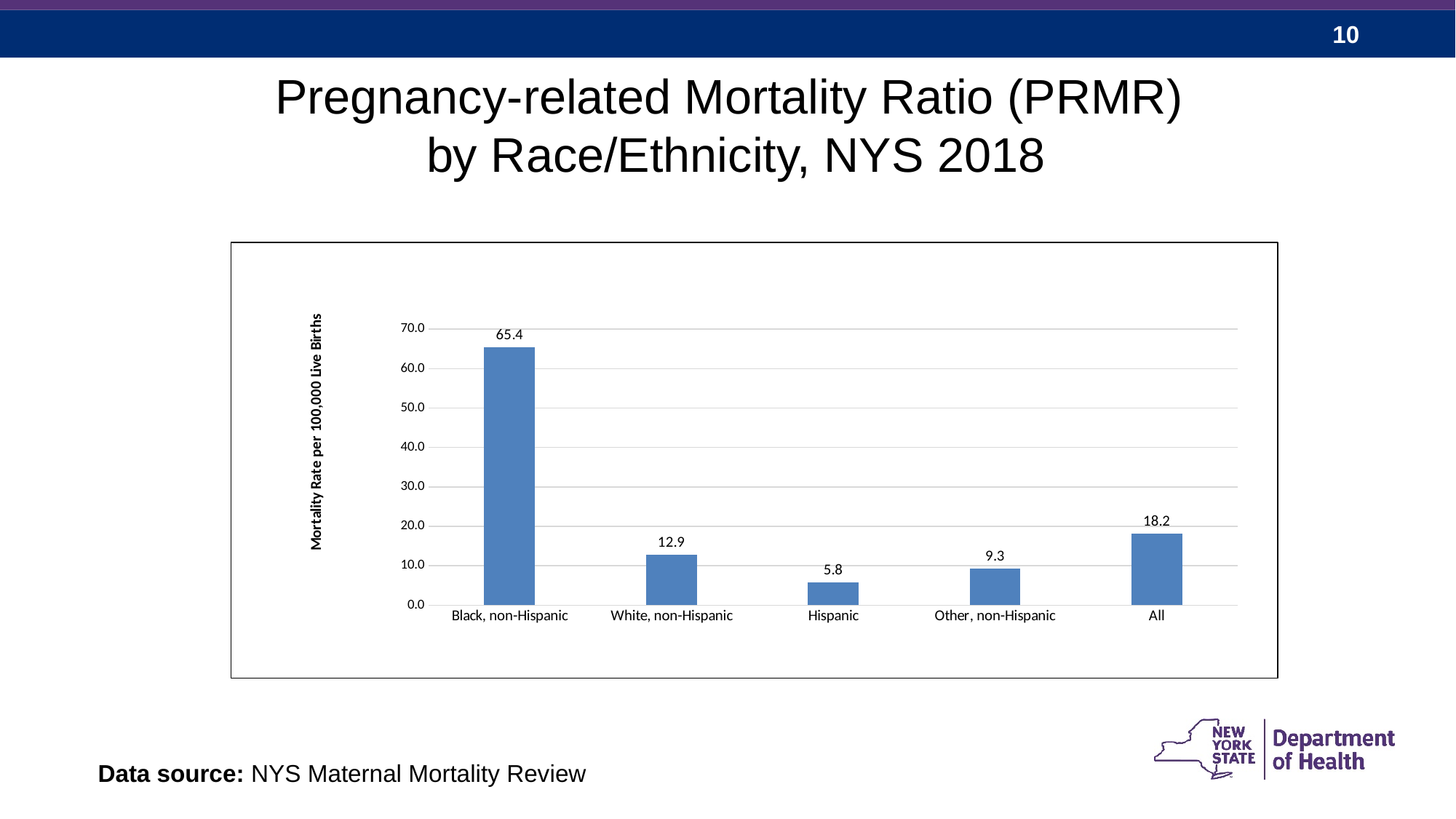

Pregnancy-related Mortality Ratio (PRMR)
 by Race/Ethnicity, NYS 2018

### Chart

| Category |
|---|

### Chart

| Category |  |
|---|---|
| Black, non-Hispanic | 65.44706578988375 |
| White, non-Hispanic | 12.889682729666527 |
| Hispanic | 5.7718947206402955 |
| Other, non-Hispanic | 9.31301027535467 |
| All | 18.20911166182571 |
Data source: NYS Maternal Mortality Review